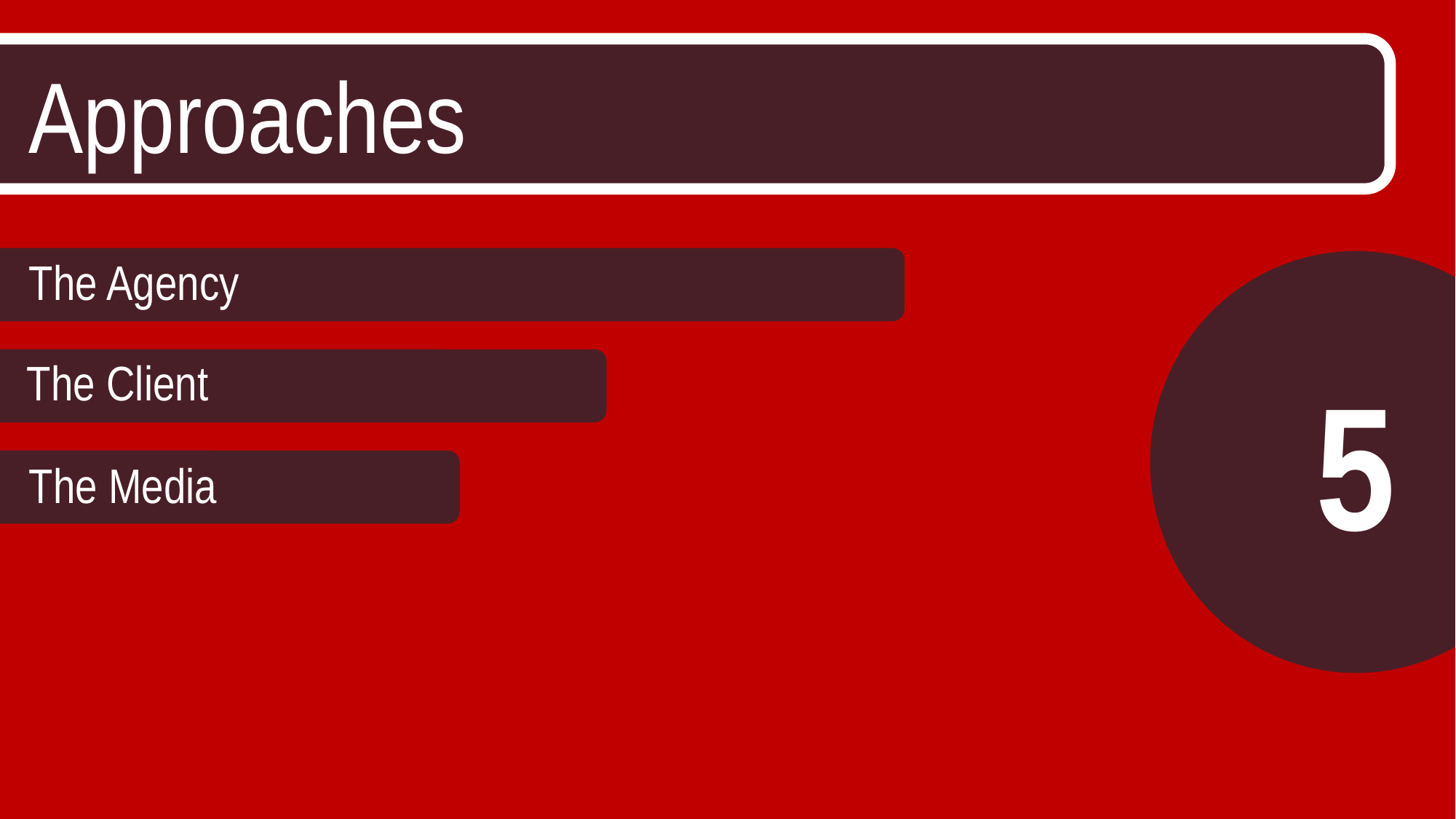

Approaches
The Agency

5
The Client

The Media